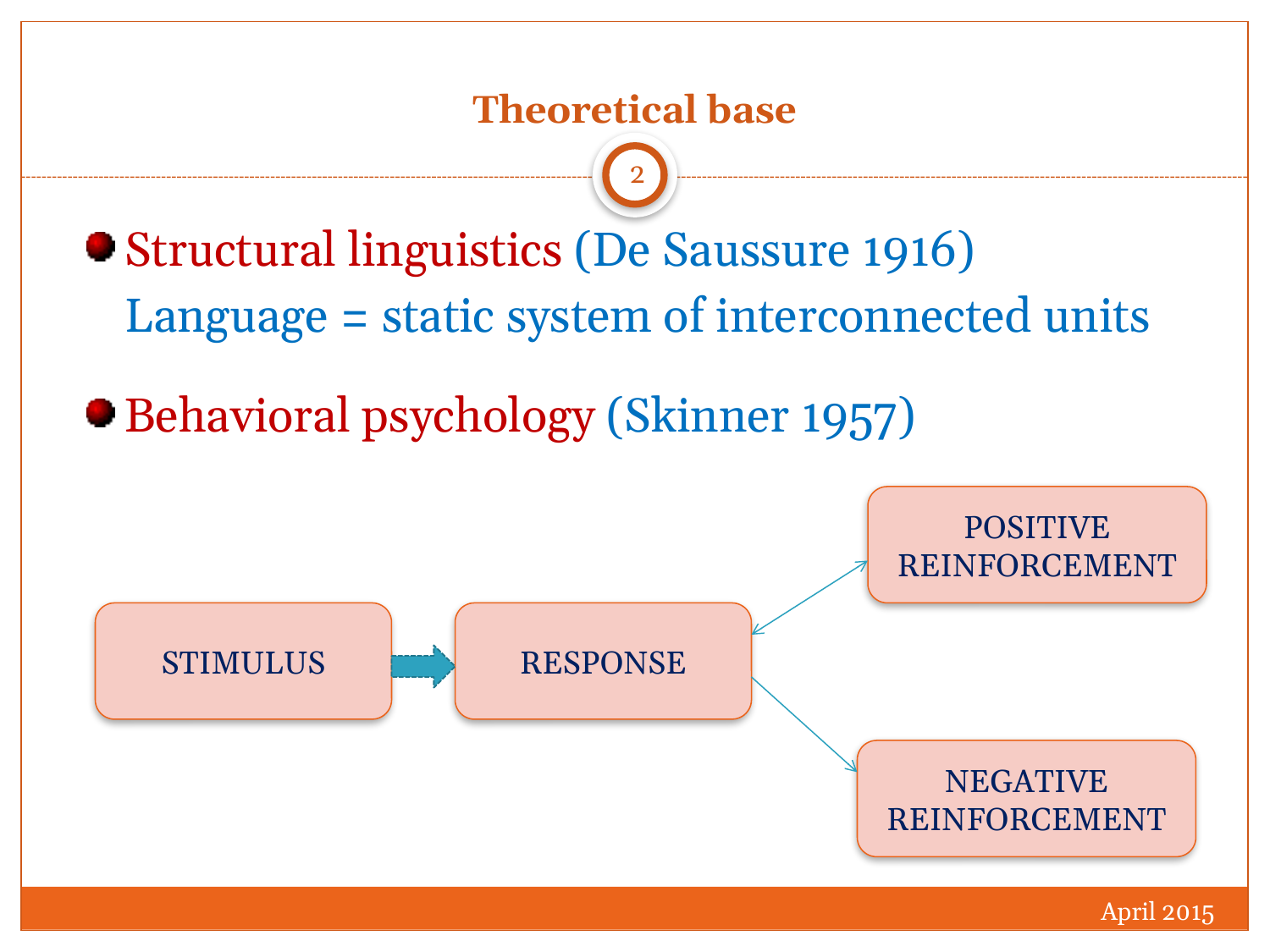

# Theoretical base
2
Structural linguistics (De Saussure 1916)
	Language = static system of interconnected units
Behavioral psychology (Skinner 1957)
POSITIVE REINFORCEMENT
STIMULUS
RESPONSE

NEGATIVE REINFORCEMENT
April 2015